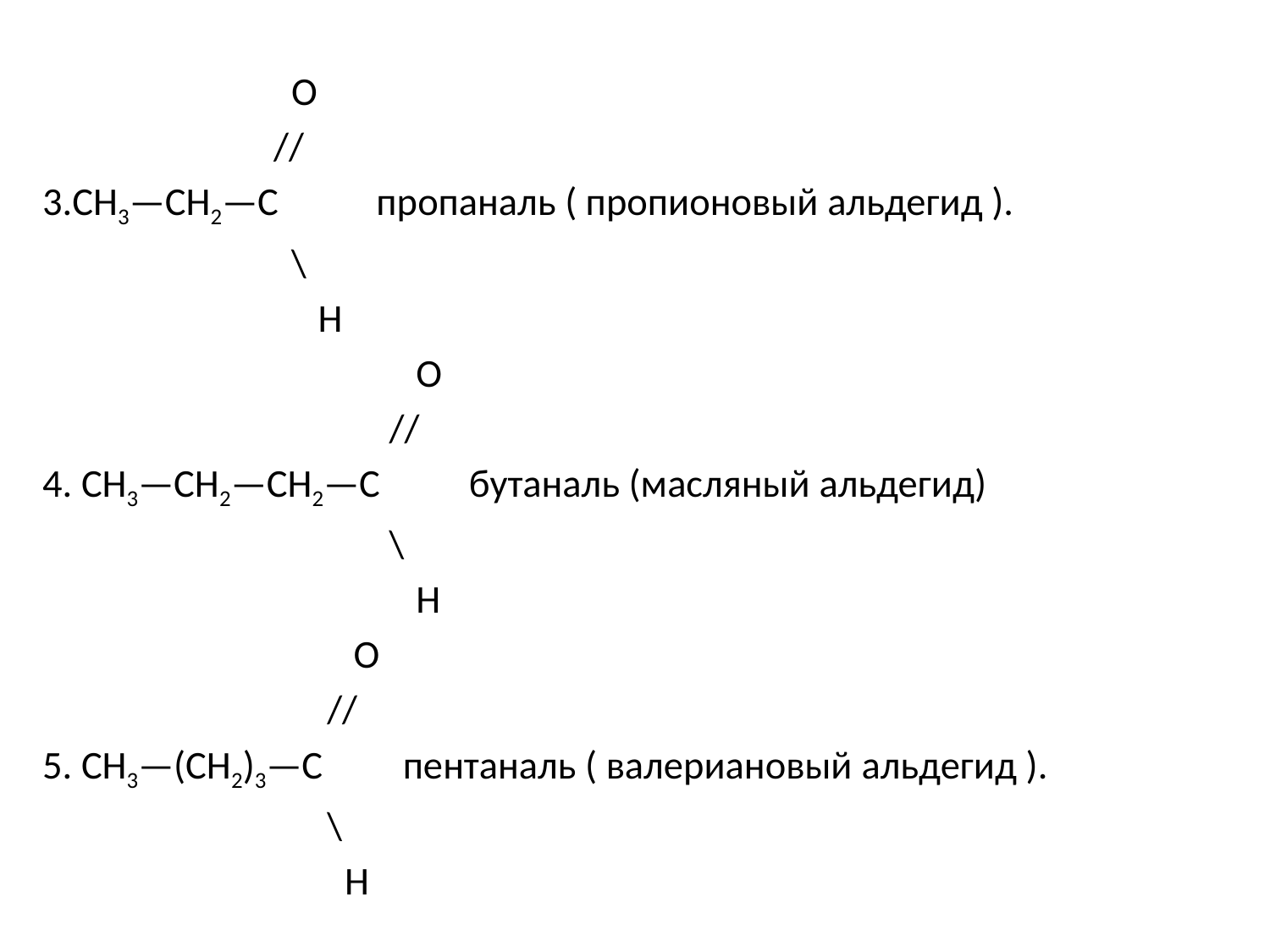

О
                          //
3.СН3—СН2—С           пропаналь ( пропионовый альдегид ).
                            \
                               Н
                                          О
                                       //
4. СН3—СН2—СН2—С          бутаналь (масляный альдегид)
                                       \
                                          Н
                                   О
                                //
5. СН3—(СН2)3—С         пентаналь ( валериановый альдегид ).
                                \
                                  Н